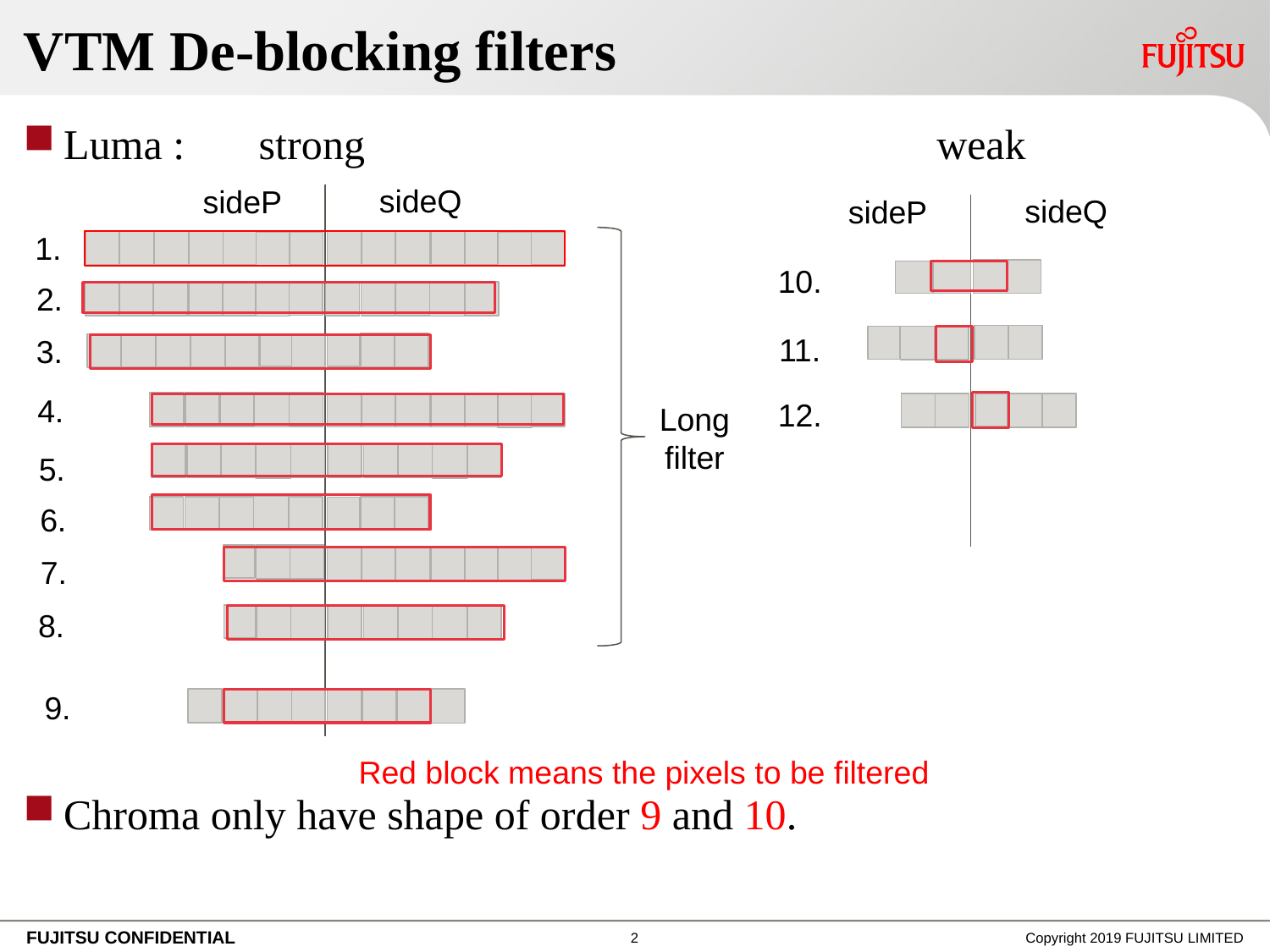

# VTM De-blocking filters
Luma :       strong                                                      weak

Chroma only have shape of order 9 and 10.
sideQ
sideP
sideQ
sideP
1.

10.

2.

11.

3.

4.
12.

Long
filter

5.

6.

7.

8.

9.

Red block means the pixels to be filtered
2
Copyright 2019 FUJITSU LIMITED